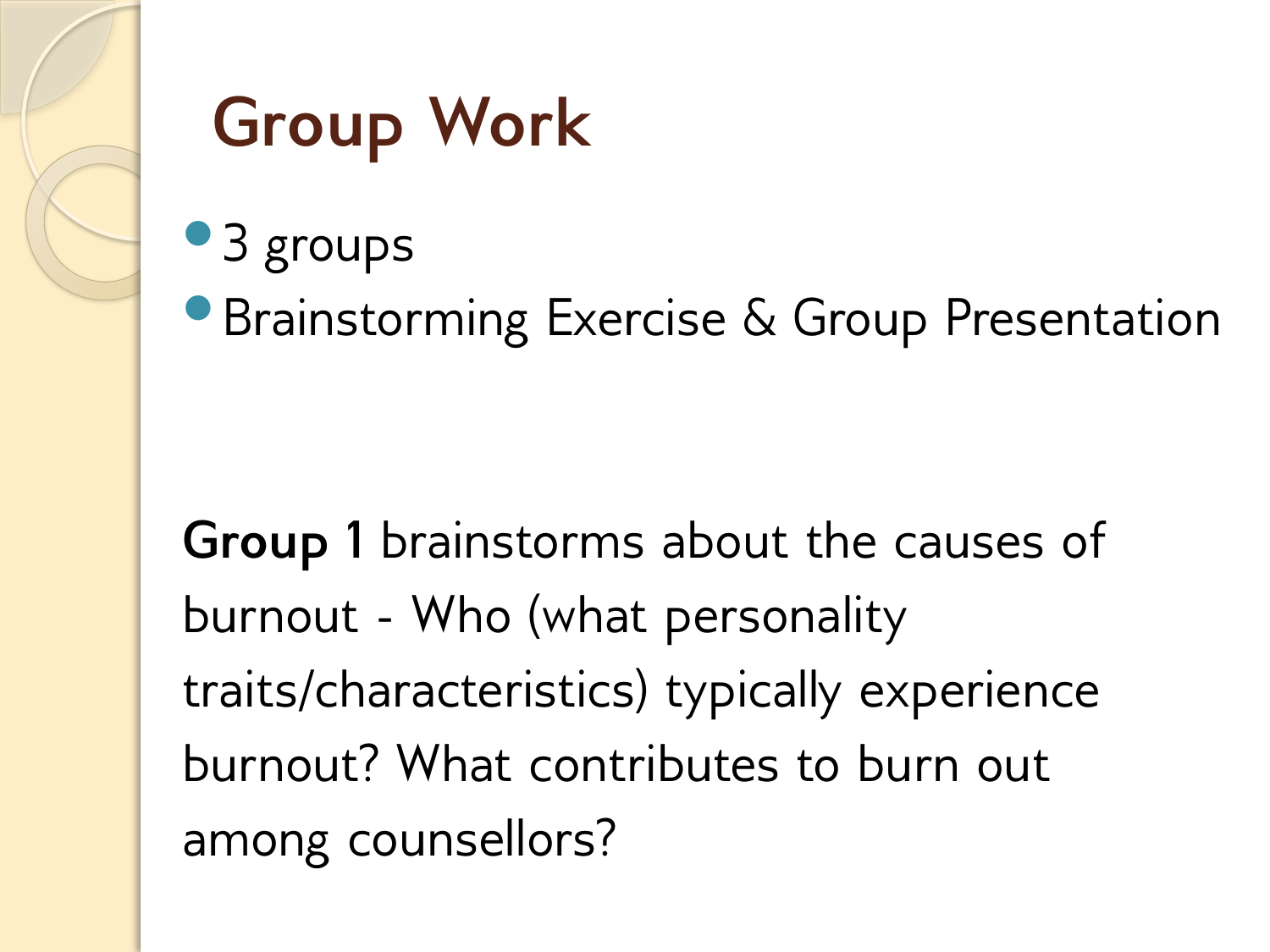

# Group Work
3 groups
Brainstorming Exercise & Group Presentation

Group 1 brainstorms about the causes of
burnout - Who (what personality
traits/characteristics) typically experience
burnout? What contributes to burn out
among counsellors?